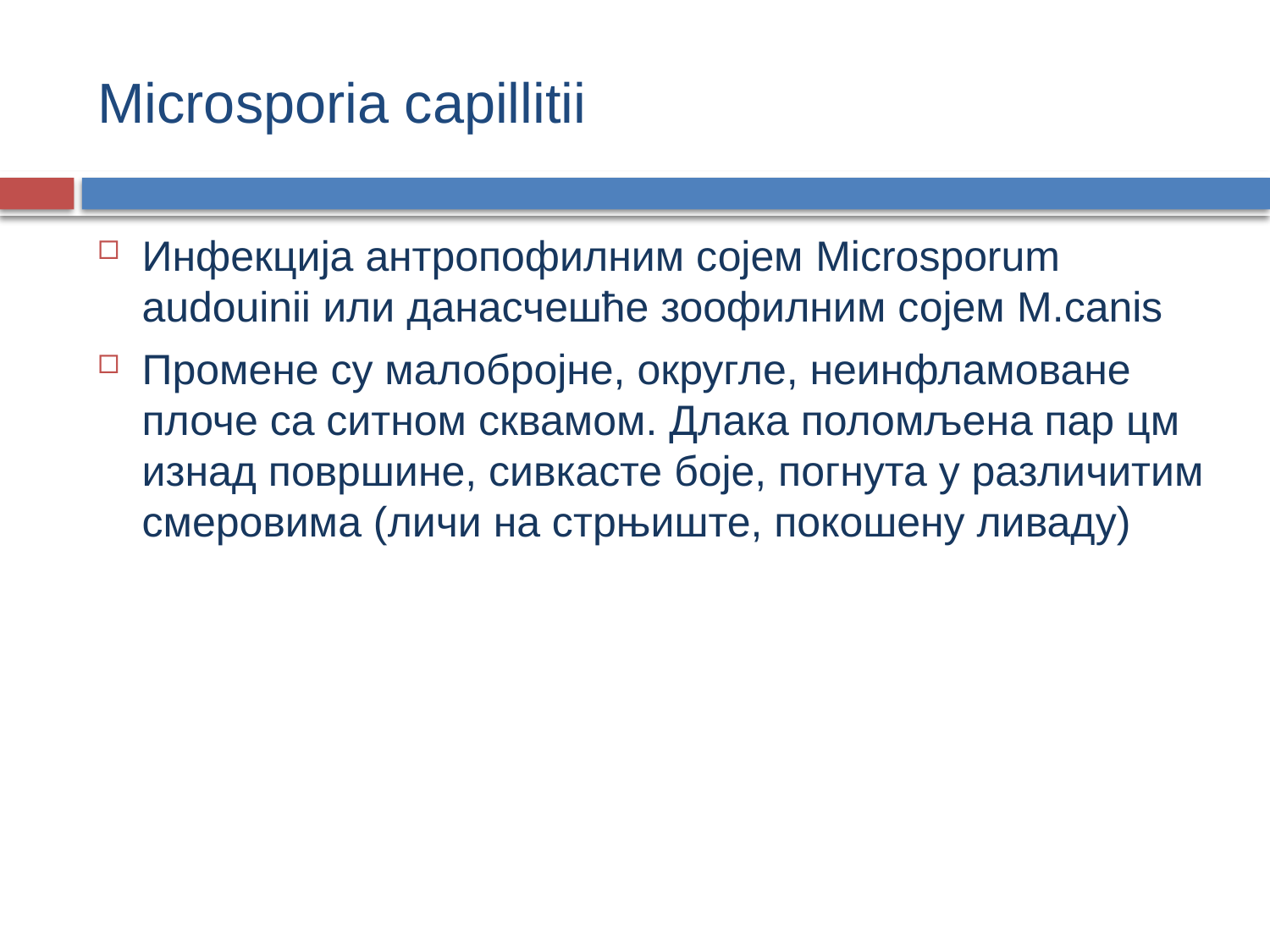

# Microsporia capillitii
Инфекција антропофилним сојем Microsporum audouinii или данасчешће зоофилним сојем M.canis
Промене су малобројне, округле, неинфламоване плоче са ситном сквамом. Длака поломљена пар цм изнад површине, сивкасте боје, погнута у различитим смеровима (личи на стрњиште, покошену ливаду)